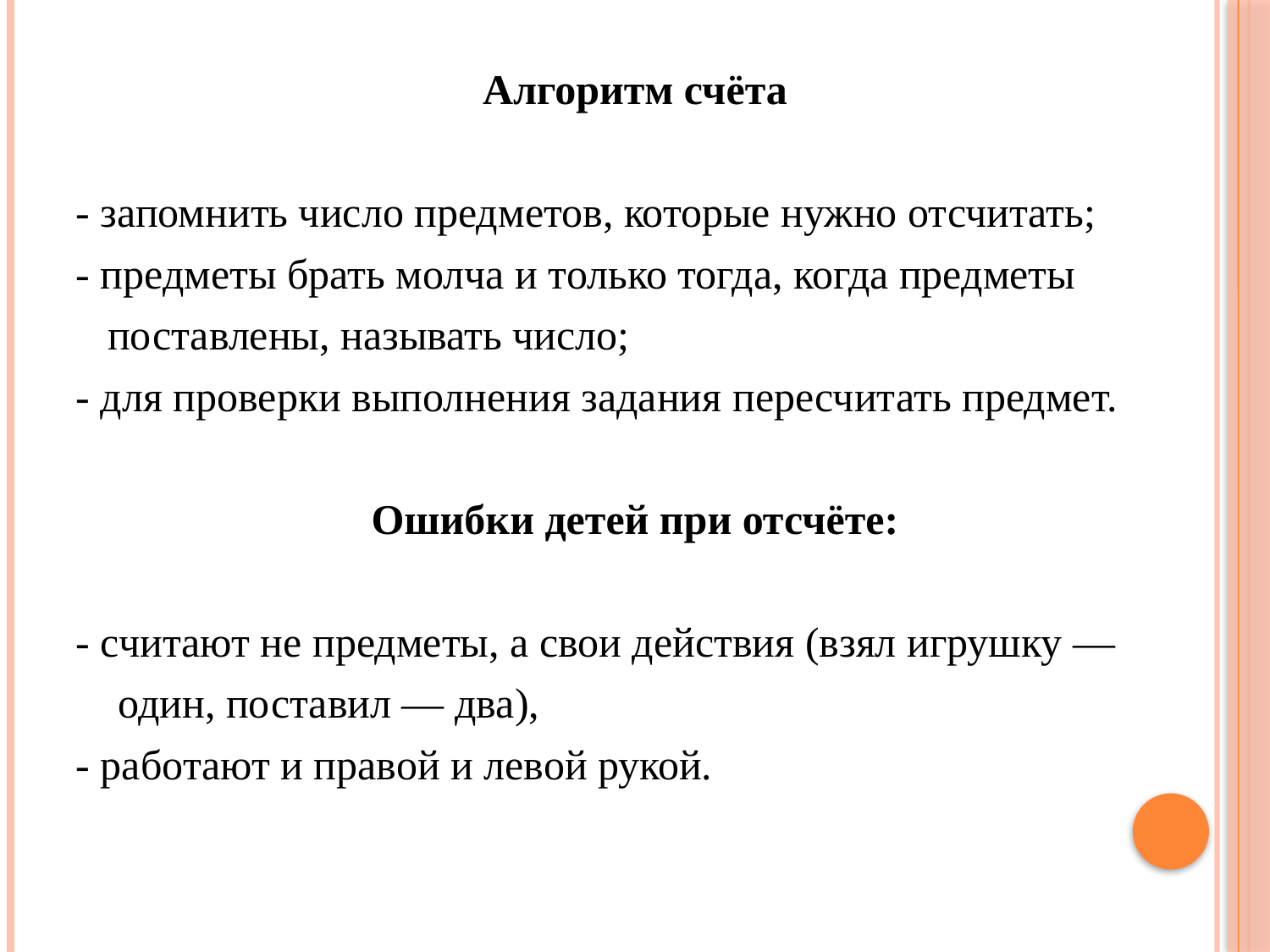

Алгоритм счёта

- запомнить число предметов, которые нужно отсчитать;
- предметы брать молча и только тогда, когда предметы
   поставлены, называть число;
- для проверки выполнения задания пересчитать предмет.

Ошибки детей при отсчёте:

- считают не предметы, а свои действия (взял игрушку —
    один, поставил — два),
- работают и правой и левой рукой.